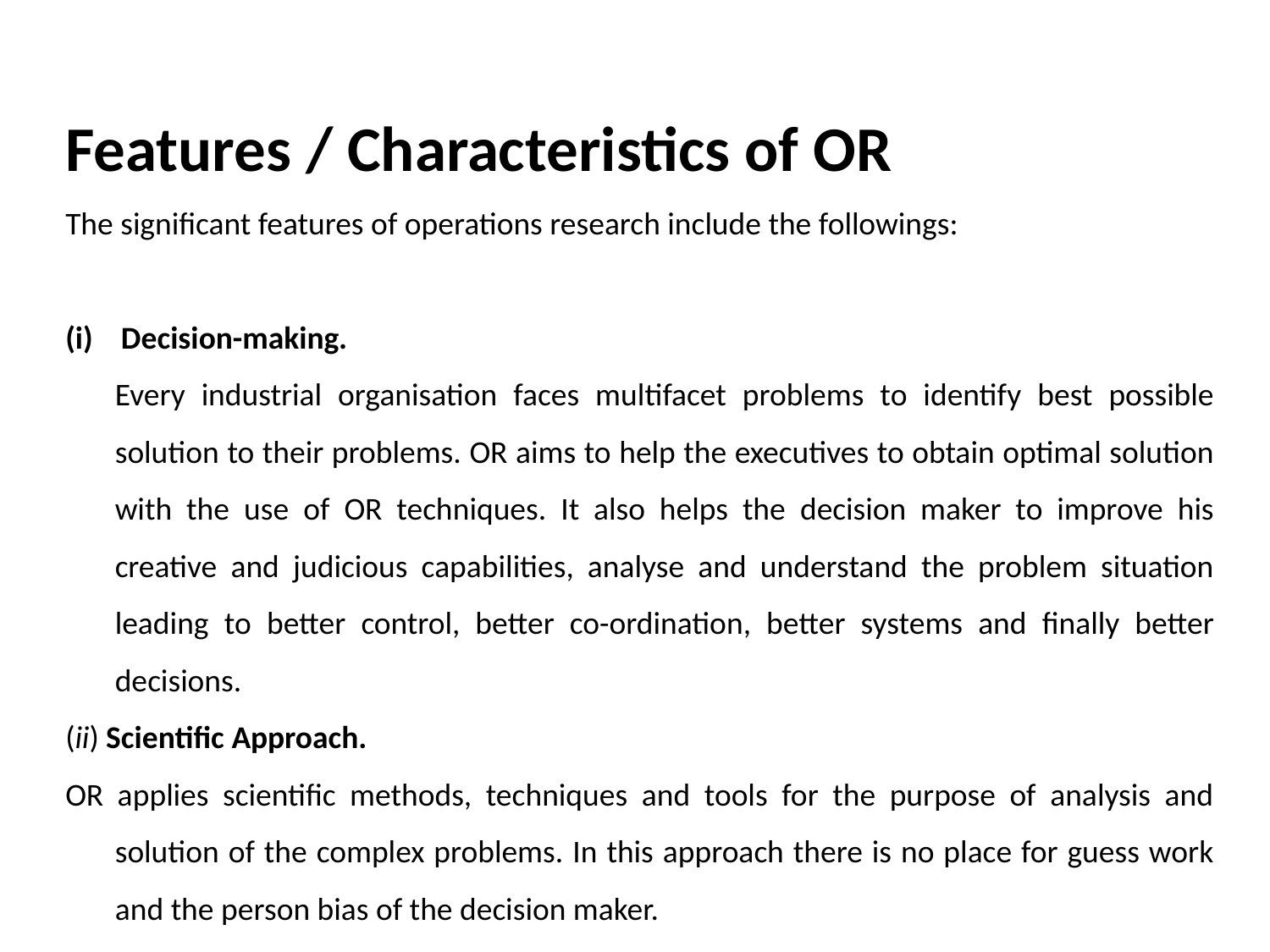

Features / Characteristics of OR
The significant features of operations research include the followings:

Decision-making.
	Every industrial organisation faces multifacet problems to identify best possible solution to their problems. OR aims to help the executives to obtain optimal solution with the use of OR techniques. It also helps the decision maker to improve his creative and judicious capabilities, analyse and understand the problem situation leading to better control, better co-ordination, better systems and finally better decisions.
(ii) Scientific Approach.
OR applies scientific methods, techniques and tools for the purpose of analysis and solution of the complex problems. In this approach there is no place for guess work and the person bias of the decision maker.